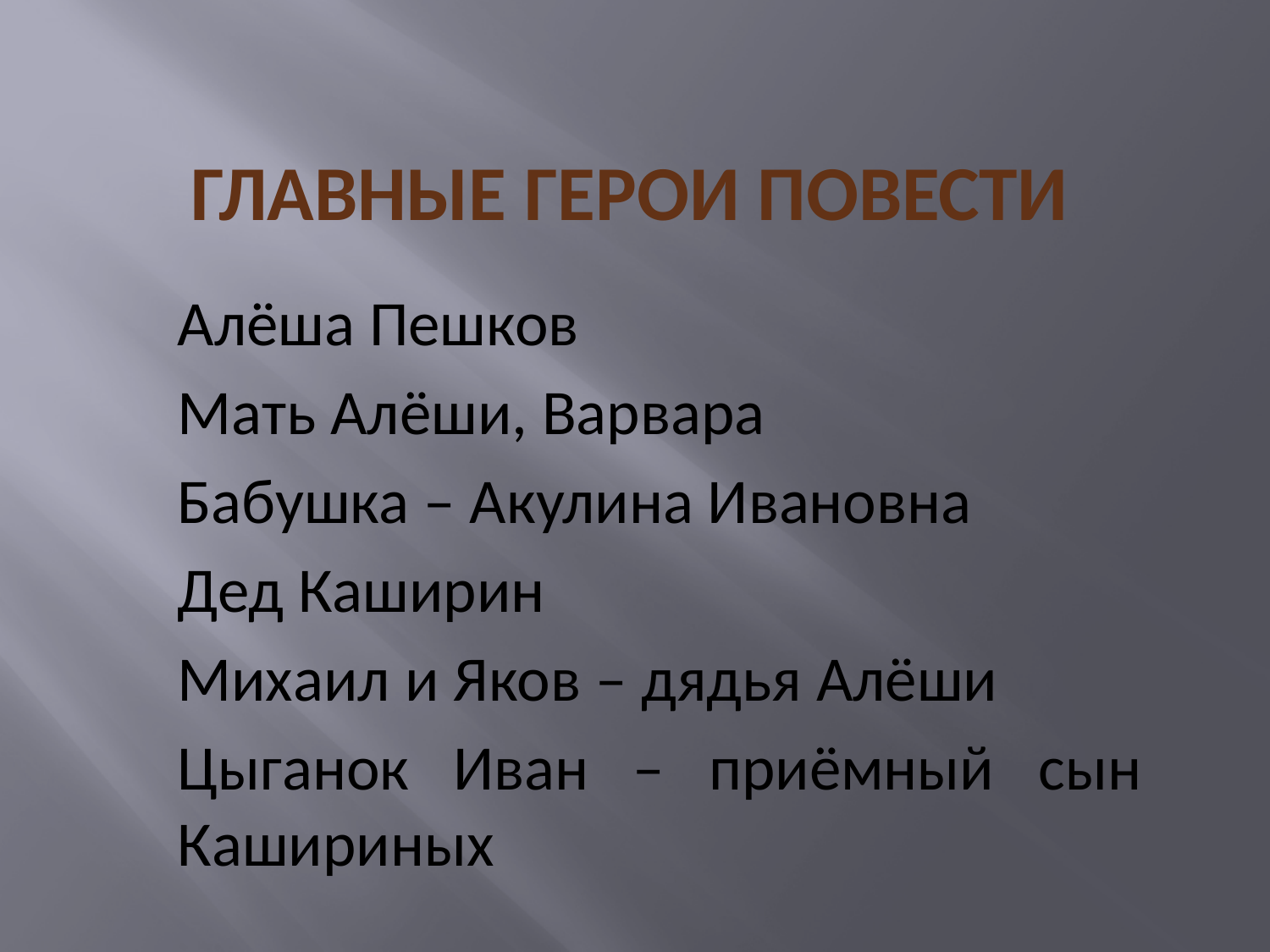

# ГЛАВНЫЕ ГЕРОИ ПОВЕСТИ
Алёша Пешков
Мать Алёши, Варвара
Бабушка – Акулина Ивановна
Дед Каширин
Михаил и Яков – дядья Алёши
Цыганок Иван – приёмный сын Кашириных